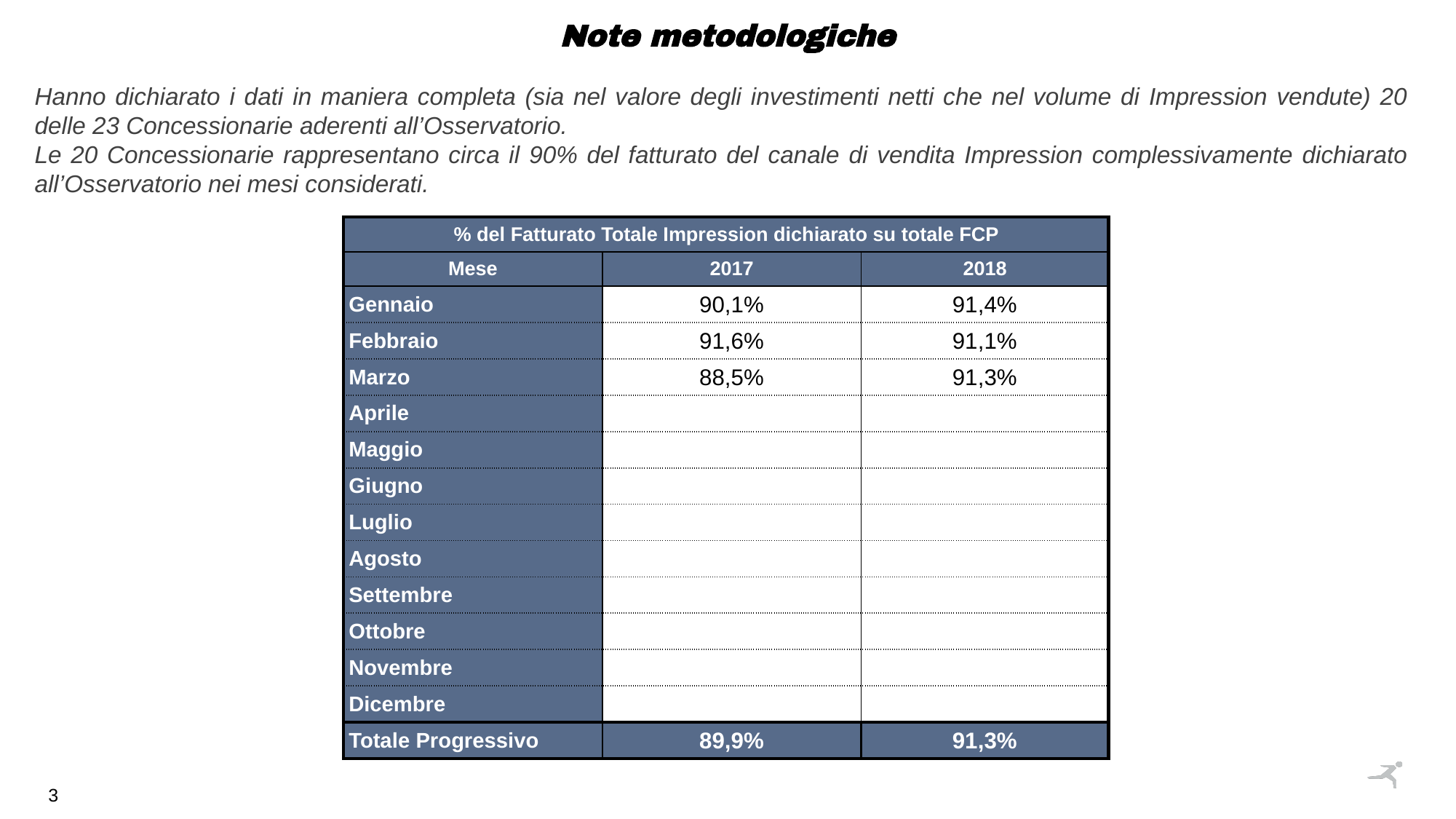

Note metodologiche
Hanno dichiarato i dati in maniera completa (sia nel valore degli investimenti netti che nel volume di Impression vendute) 20 delle 23 Concessionarie aderenti all’Osservatorio.
Le 20 Concessionarie rappresentano circa il 90% del fatturato del canale di vendita Impression complessivamente dichiarato all’Osservatorio nei mesi considerati.
| % del Fatturato Totale Impression dichiarato su totale FCP |  |  |
| --- | --- | --- |
| Mese | 2017 | 2018 |
| Gennaio | 90,1% | 91,4% |
| Febbraio | 91,6% | 91,1% |
| Marzo | 88,5% | 91,3% |
| Aprile |  |  |
| Maggio |  |  |
| Giugno |  |  |
| Luglio |  |  |
| Agosto |  |  |
| Settembre |  |  |
| Ottobre |  |  |
| Novembre |  |  |
| Dicembre |  |  |
| Totale Progressivo | 89,9% | 91,3% |
3